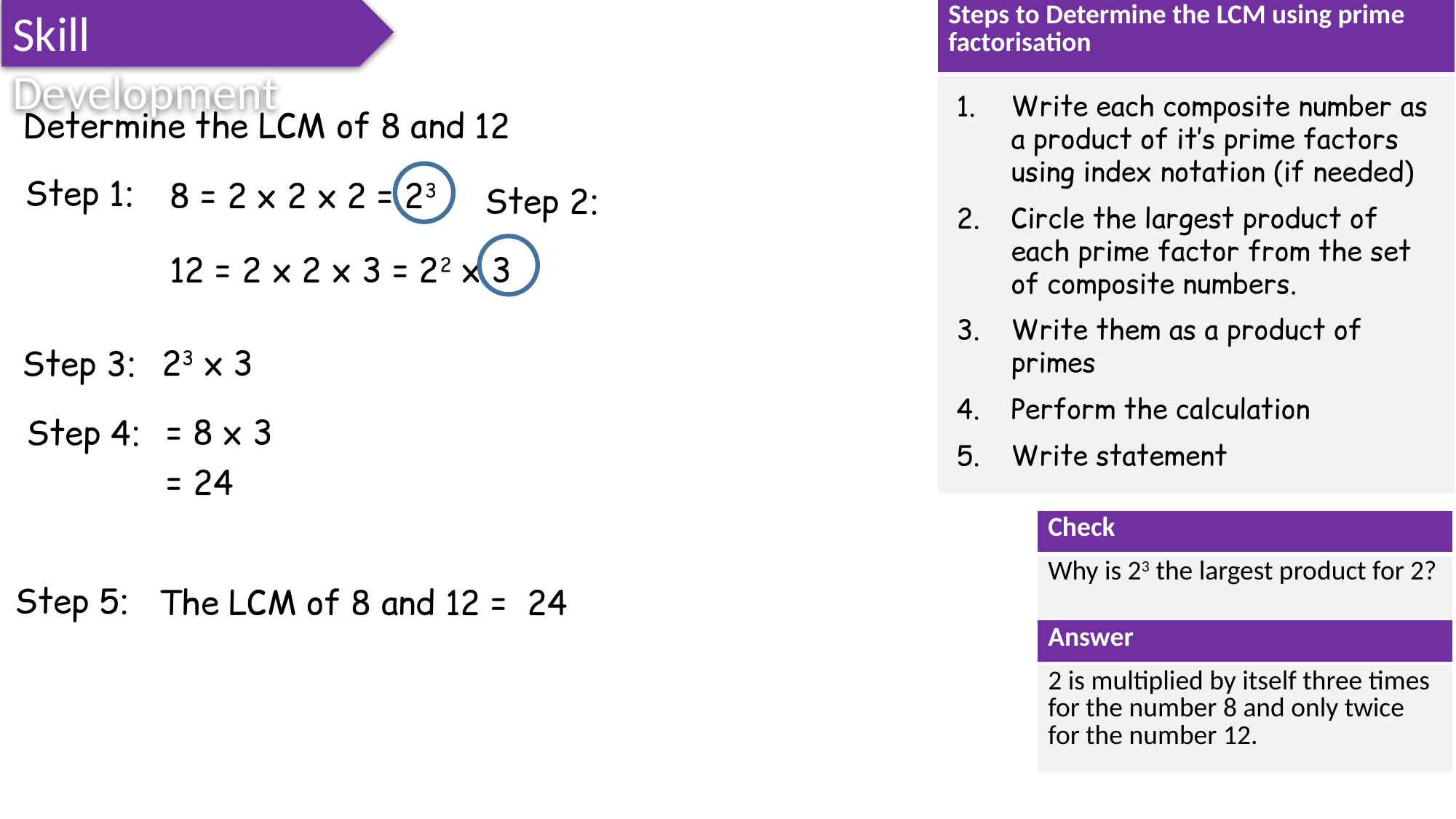

Skill Development
| Steps to Determine the LCM using prime factorisation |
| --- |
|  |
Write each composite number as a product of it’s prime factors using index notation (if needed)
Circle the largest product of each prime factor from the set of composite numbers.
Write them as a product of primes
Perform the calculation
Write statement
Determine the LCM of 8 and 12

Step 1:
8 = 2 x 2 x 2 = 23
Step 2:

12 = 2 x 2 x 3 = 22 x 3
23 x 3
Step 3:
= 8 x 3
Step 4:
= 24
| Check |
| --- |
| Why is 23 the largest product for 2? |
Step 5:
The LCM of 8 and 12 =  24
| Answer |
| --- |
| 2 is multiplied by itself three times for the number 8 and only twice for the number 12. |